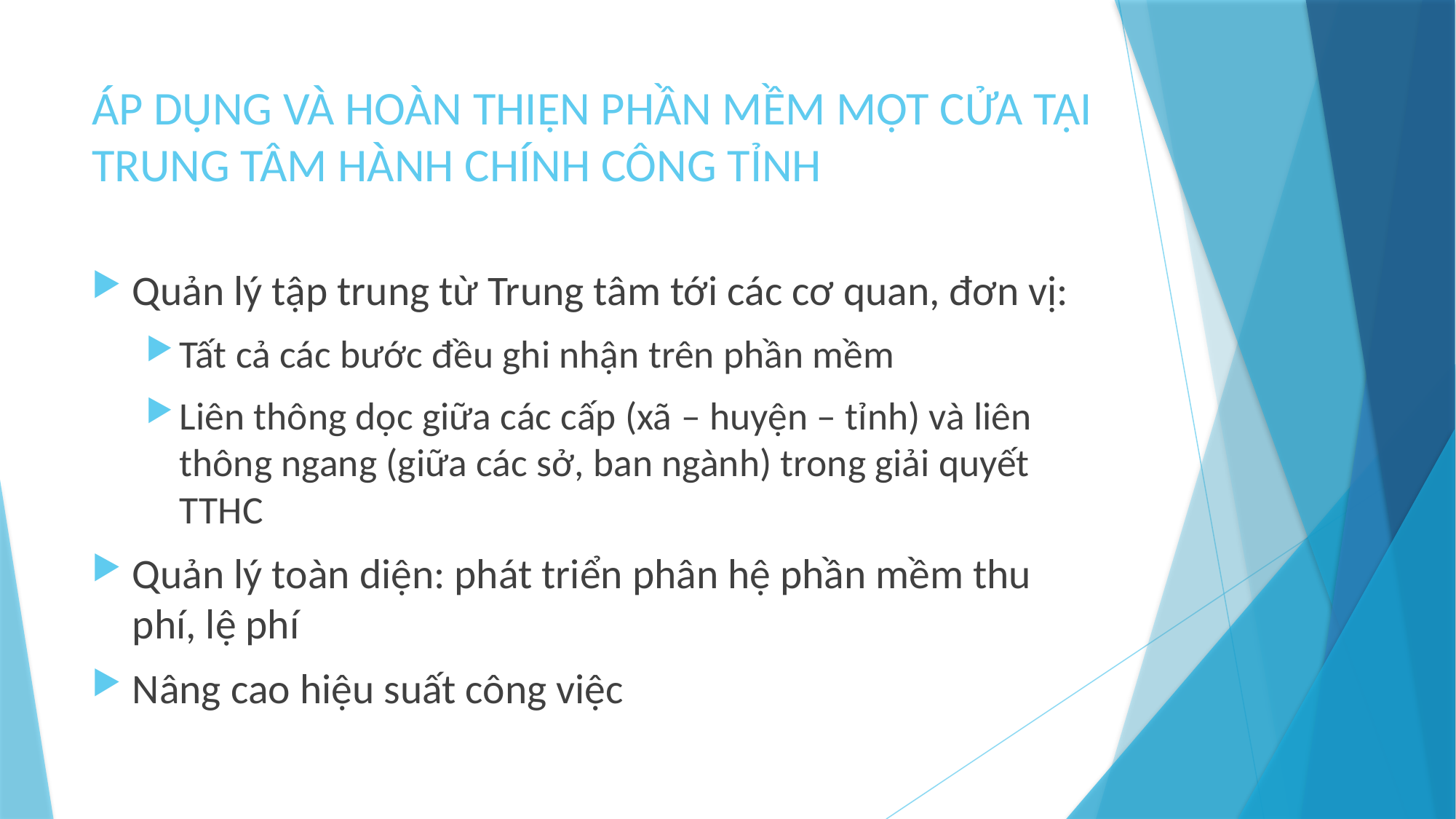

# ÁP DỤNG VÀ HOÀN THIỆN PHẦN MỀM MỘT CỬA TẠI TRUNG TÂM HÀNH CHÍNH CÔNG TỈNH
Quản lý tập trung từ Trung tâm tới các cơ quan, đơn vị:
Tất cả các bước đều ghi nhận trên phần mềm
Liên thông dọc giữa các cấp (xã – huyện – tỉnh) và liên thông ngang (giữa các sở, ban ngành) trong giải quyết TTHC
Quản lý toàn diện: phát triển phân hệ phần mềm thu phí, lệ phí
Nâng cao hiệu suất công việc